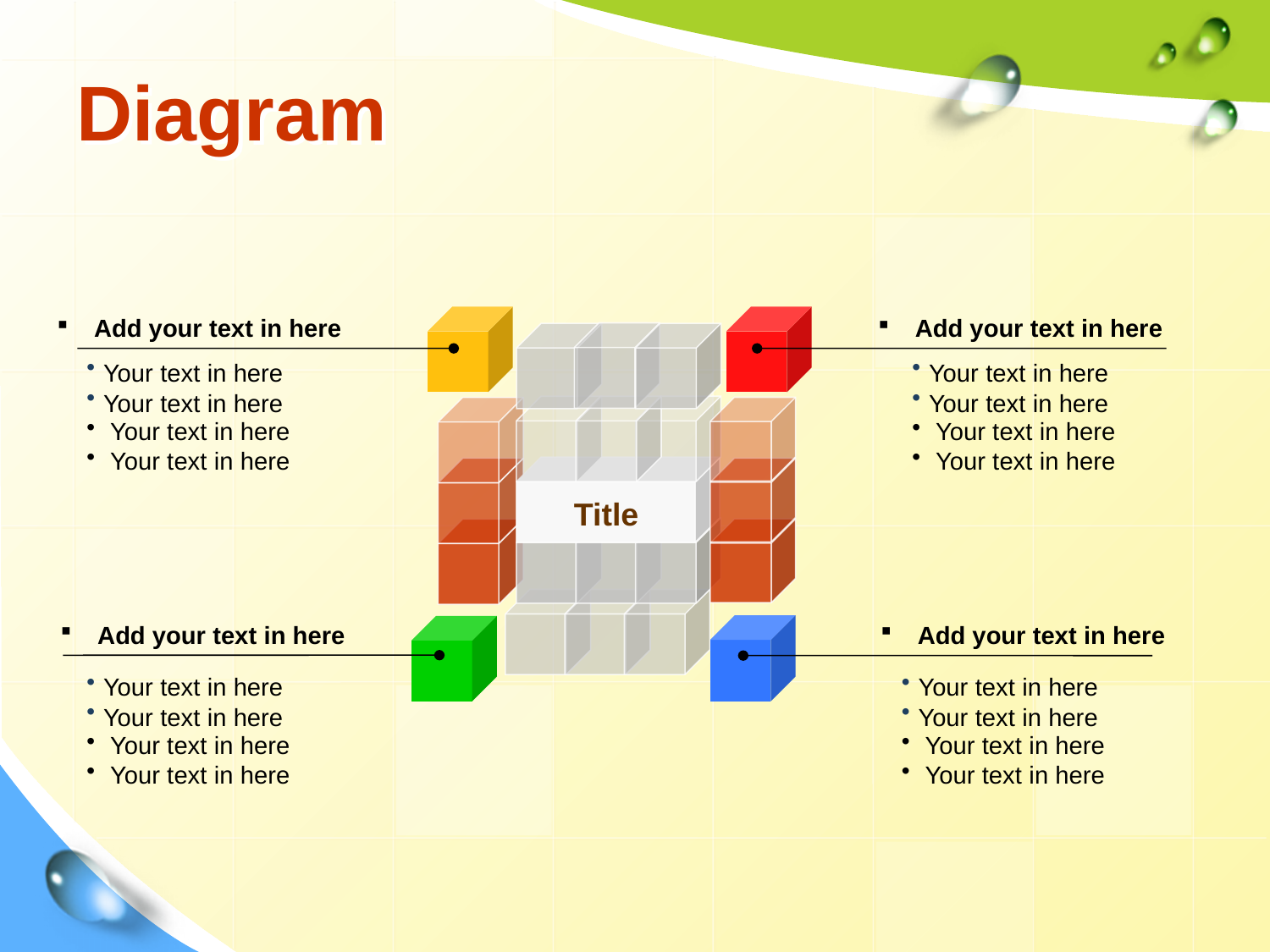

# Diagram
 Add your text in here

 Add your text in here

Your text in here
Your text in here
 Your text in here
 Your text in here

Your text in here
Your text in here
 Your text in here
 Your text in here

Title

 Add your text in here
 Add your text in here

Your text in here
Your text in here
 Your text in here
 Your text in here

Your text in here
Your text in here
 Your text in here
 Your text in here